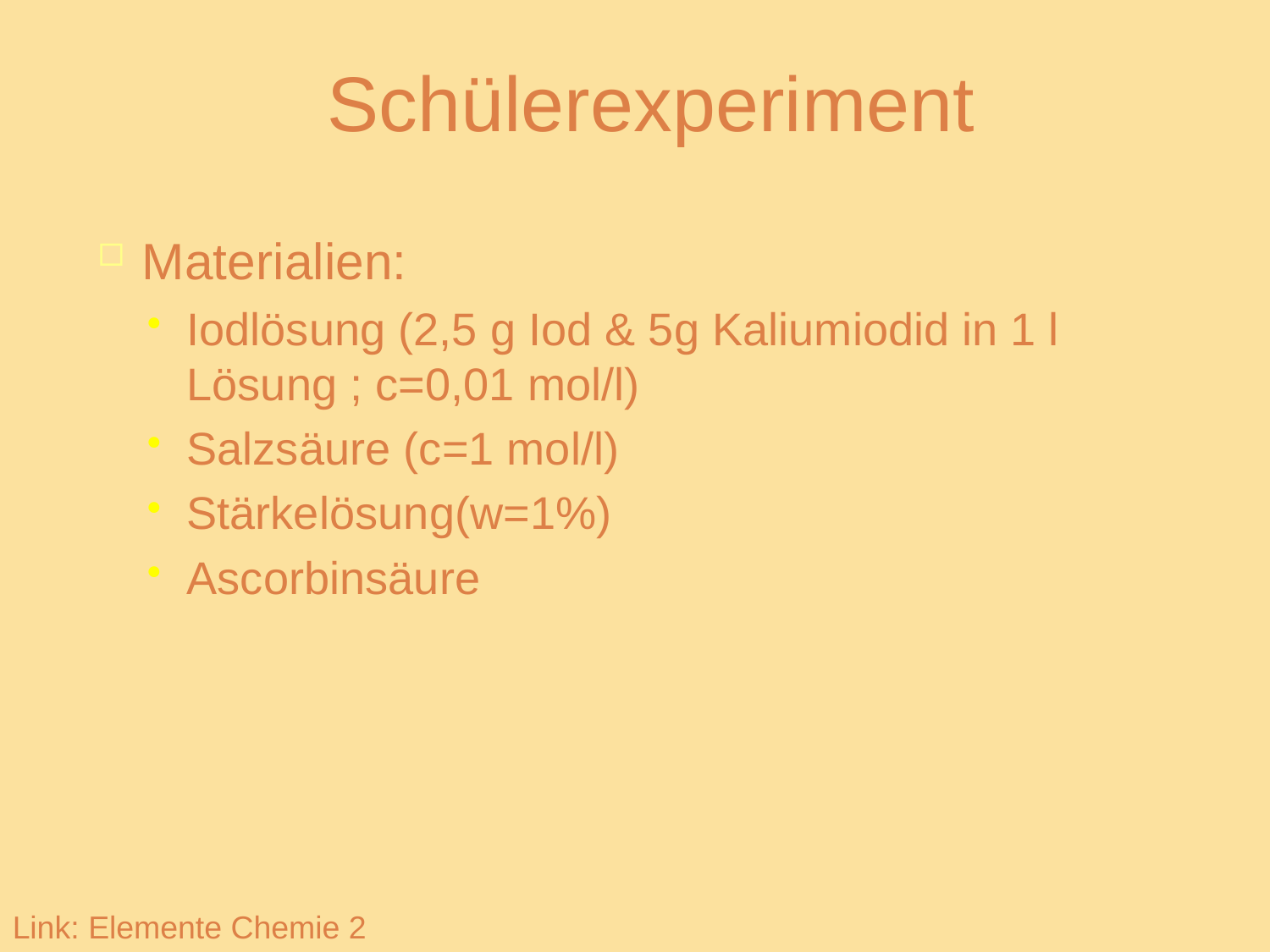

Schülerexperiment
Materialien:
Iodlösung (2,5 g Iod & 5g Kaliumiodid in 1 l Lösung ; c=0,01 mol/l)
Salzsäure (c=1 mol/l)
Stärkelösung(w=1%)
Ascorbinsäure
Link: Elemente Chemie 2